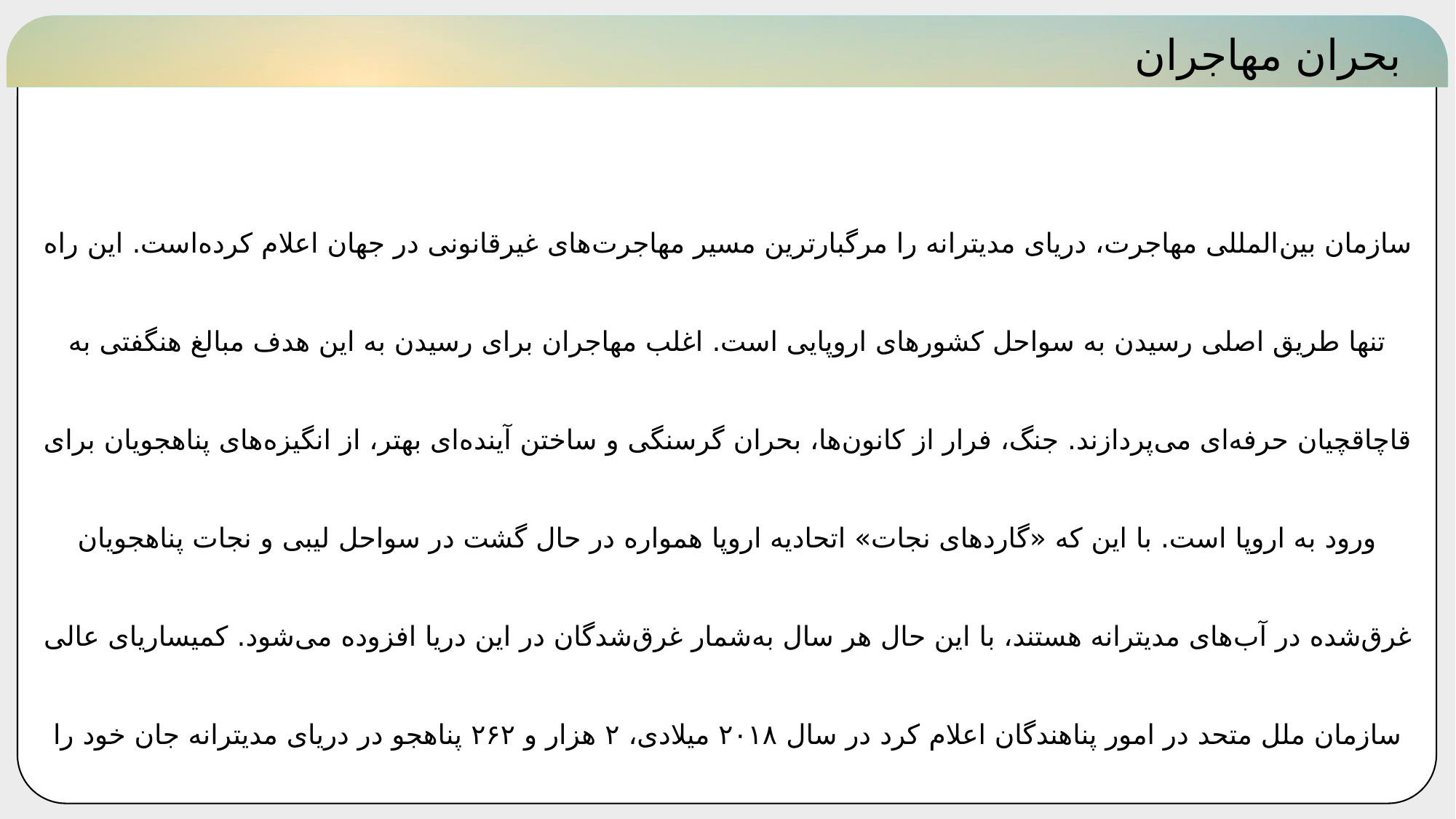

بحران مهاجران
سازمان بین‌المللی مهاجرت، دریای مدیترانه را مرگبارترین مسیر مهاجرت‌های غیرقانونی در جهان اعلام کرده‌است. این راه تنها طریق اصلی رسیدن به سواحل کشورهای اروپایی است. اغلب مهاجران برای رسیدن به این هدف مبالغ هنگفتی به قاچاقچیان حرفه‌ای می‌پردازند. جنگ، فرار از کانون‌ها، بحران گرسنگی و ساختن آینده‌ای بهتر، از انگیزه‌های پناهجویان برای ورود به اروپا است. با این که «گاردهای نجات» اتحادیه اروپا همواره در حال گشت در سواحل لیبی و نجات پناهجویان غرق‌شده در آب‌های مدیترانه هستند، با این حال هر سال به‌شمار غرق‌شدگان در این دریا افزوده می‌شود. کمیساریای عالی سازمان ملل متحد در امور پناهندگان اعلام کرد در سال ۲۰۱۸ میلادی، ۲ هزار و ۲۶۲ پناهجو در دریای مدیترانه جان خود را از دست داده یا ناپدید شده‌اند.